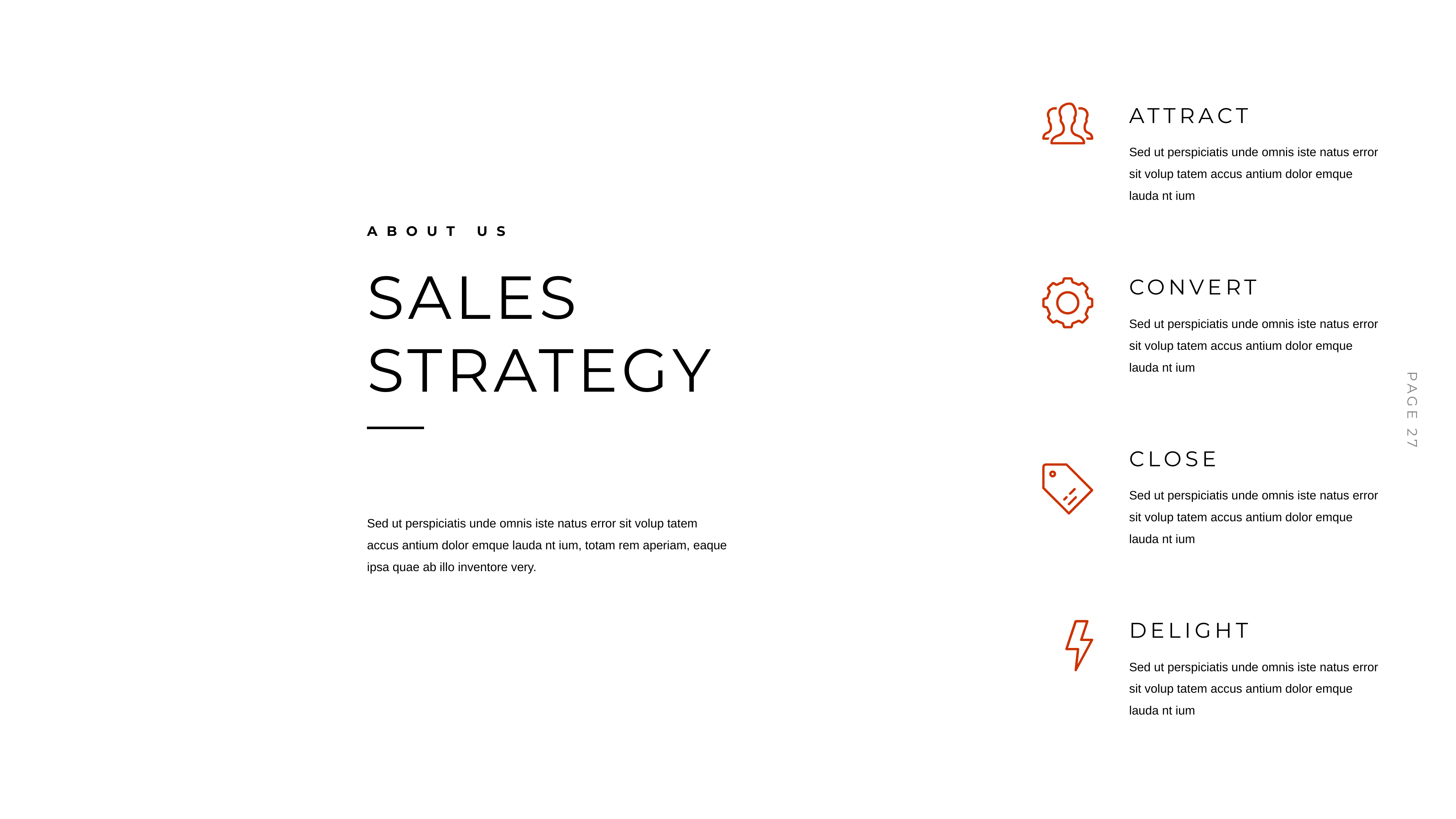

attract
Sed ut perspiciatis unde omnis iste natus error sit volup tatem accus antium dolor emque lauda nt ium

About us
Sales
Strategy
convert
Sed ut perspiciatis unde omnis iste natus error sit volup tatem accus antium dolor emque lauda nt ium

close
Sed ut perspiciatis unde omnis iste natus error sit volup tatem accus antium dolor emque lauda nt ium

Sed ut perspiciatis unde omnis iste natus error sit volup tatem accus antium dolor emque lauda nt ium, totam rem aperiam, eaque ipsa quae ab illo inventore very.
delight
Sed ut perspiciatis unde omnis iste natus error sit volup tatem accus antium dolor emque lauda nt ium